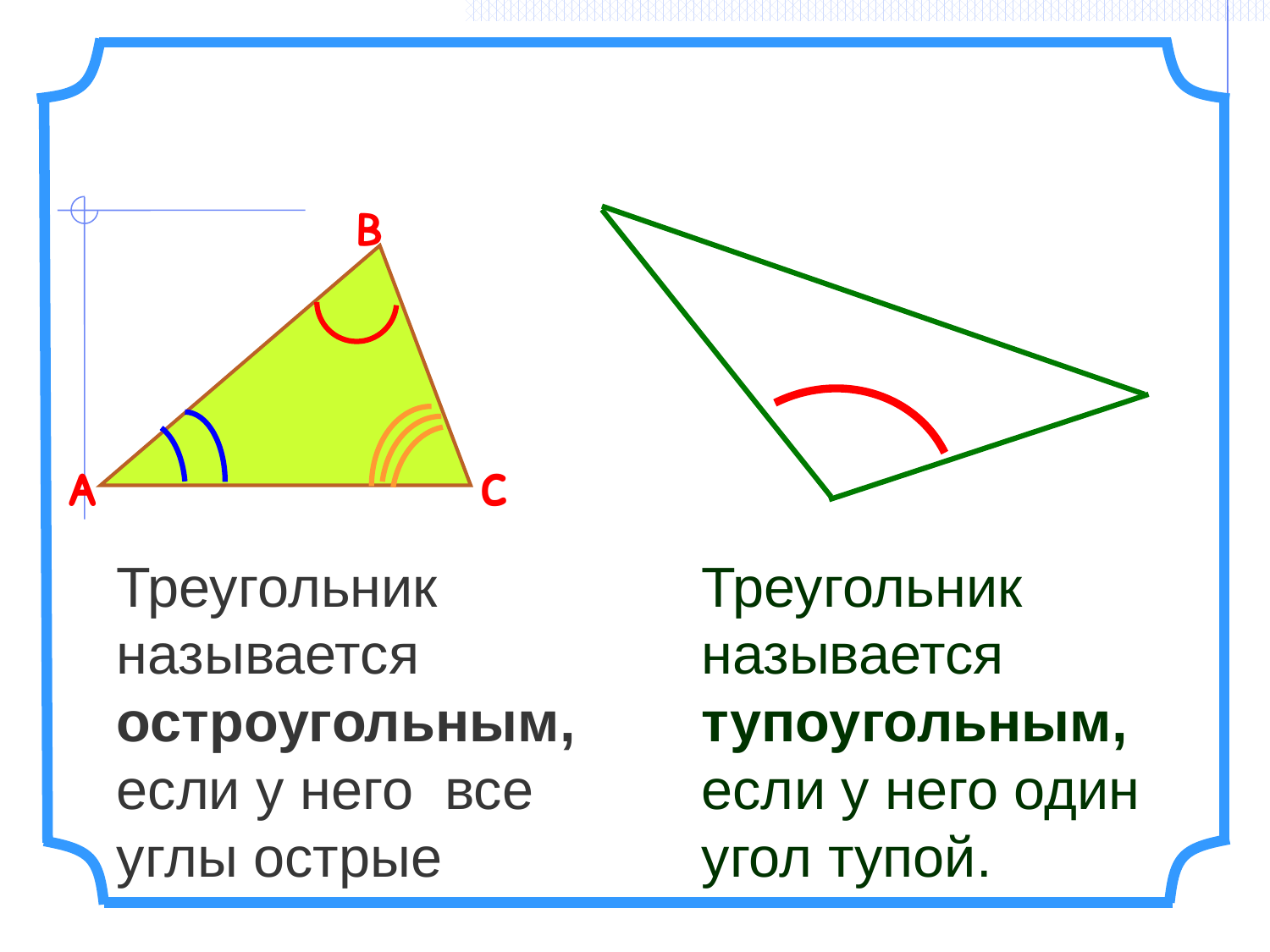

В

А
С
Треугольник называется  тупоугольным, если у него один угол тупой.
Треугольник называется остроугольным, если у него  все углы острые